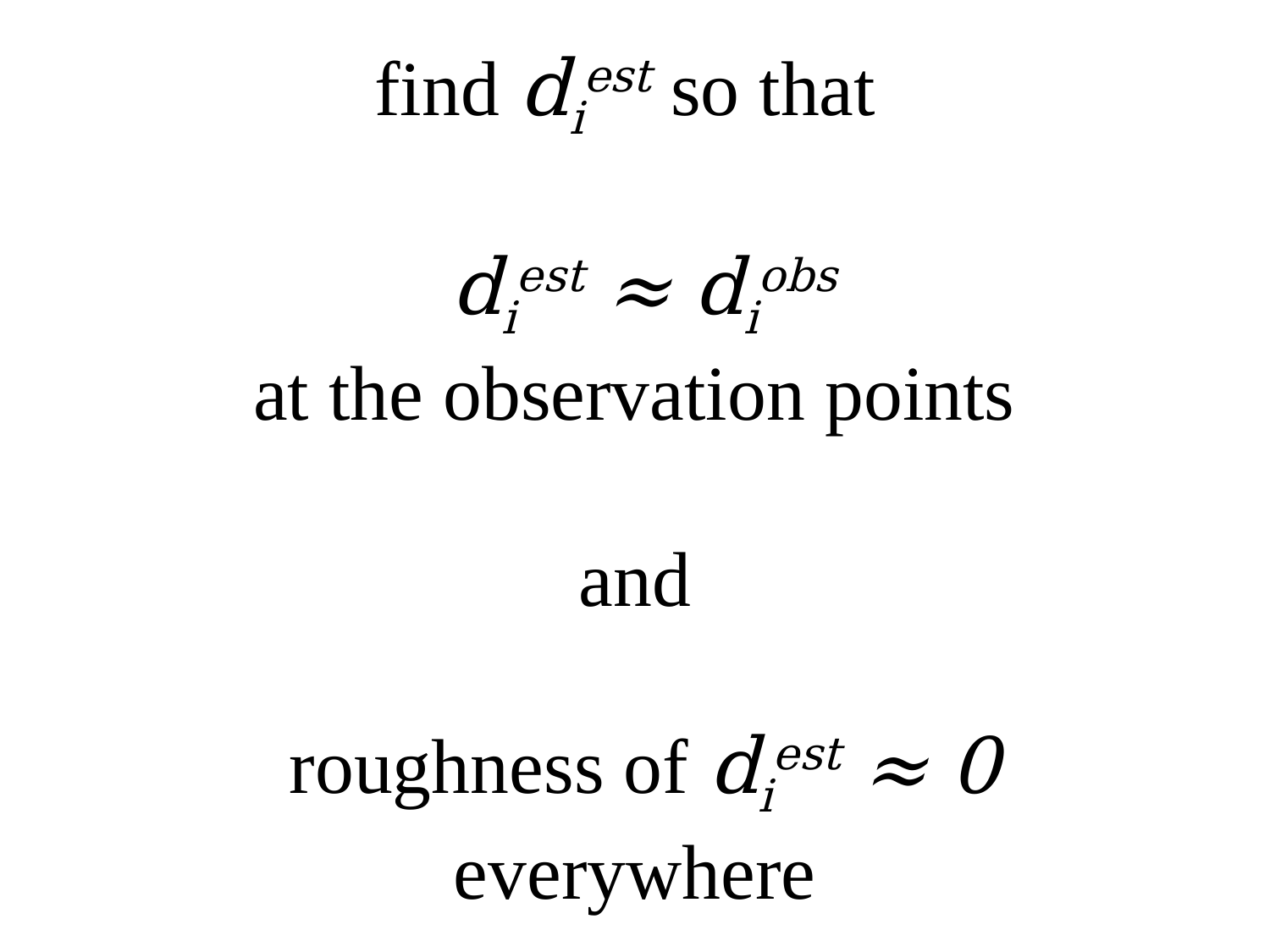

# find diest so that diest ≈ diobs at the observation points and roughness of diest ≈ 0 everywhere